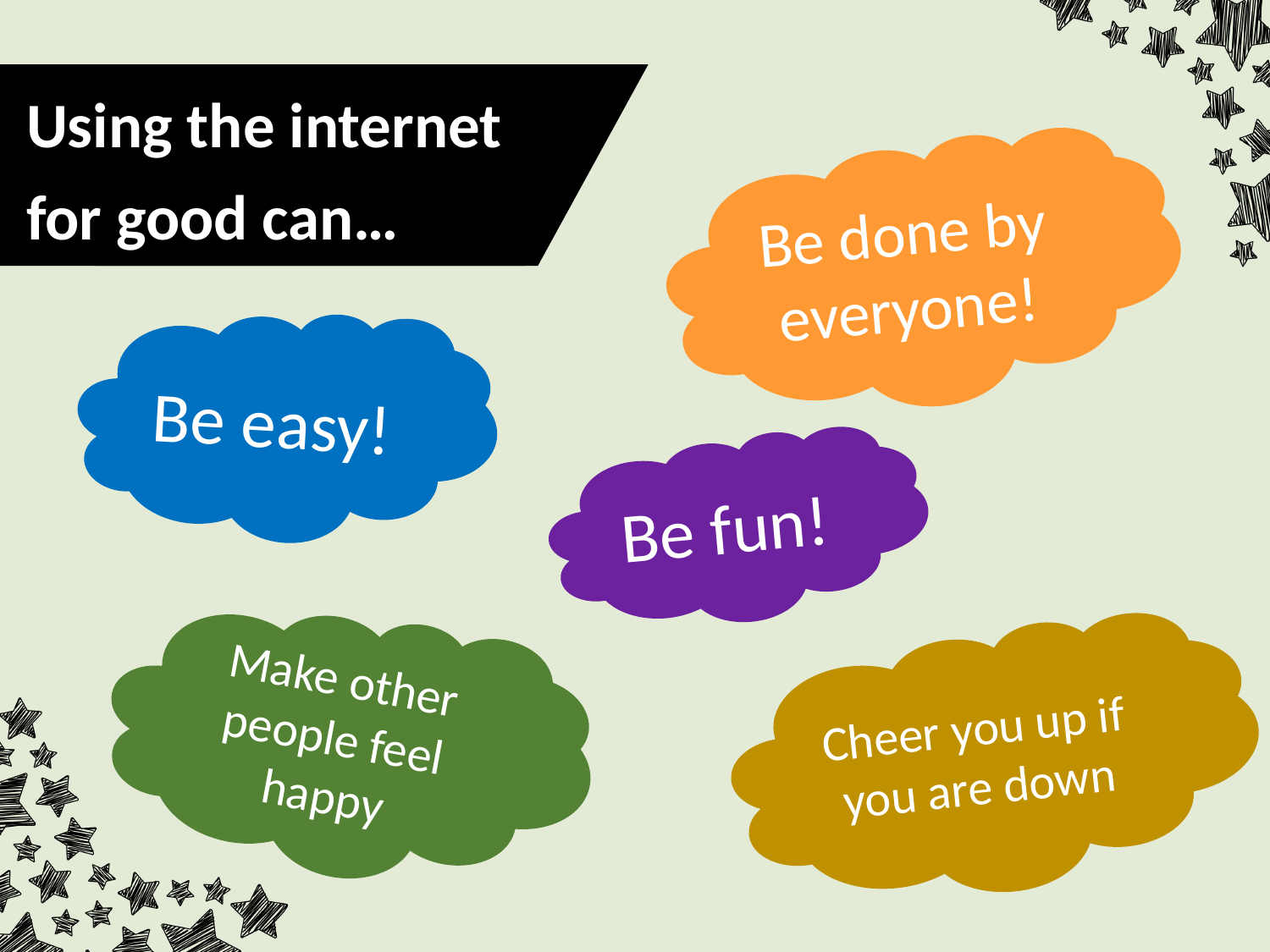

Using the internet
for good can…
Be done by everyone!
Be easy!
Be fun!
Make other people feel happy
Cheer you up if you are down